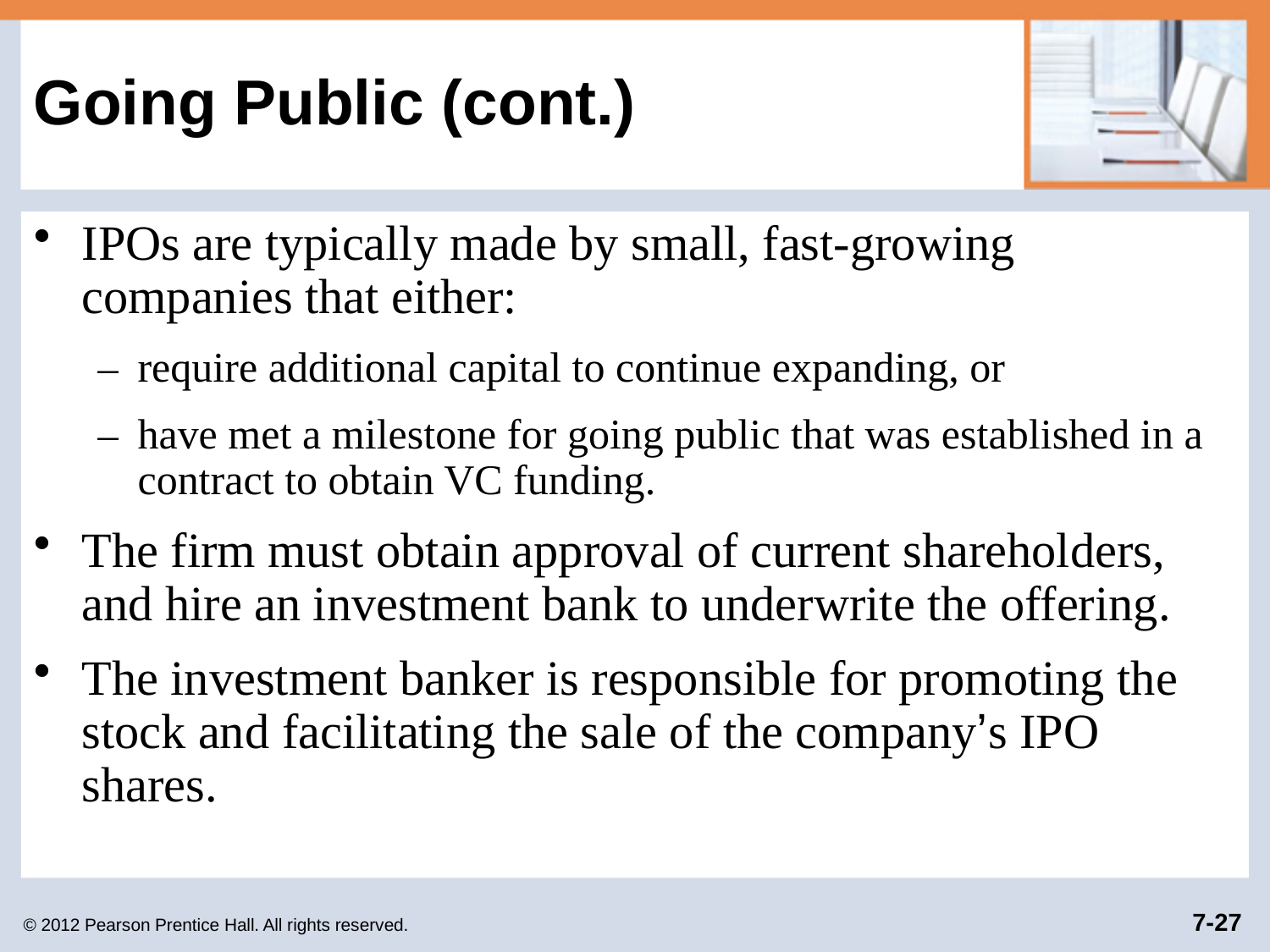

# Going Public (cont.)
IPOs are typically made by small, fast-growing companies that either:
require additional capital to continue expanding, or
have met a milestone for going public that was established in a contract to obtain VC funding.
The firm must obtain approval of current shareholders, and hire an investment bank to underwrite the offering.
The investment banker is responsible for promoting the stock and facilitating the sale of the company’s IPO shares.
© 2012 Pearson Prentice Hall. All rights reserved.
7-27